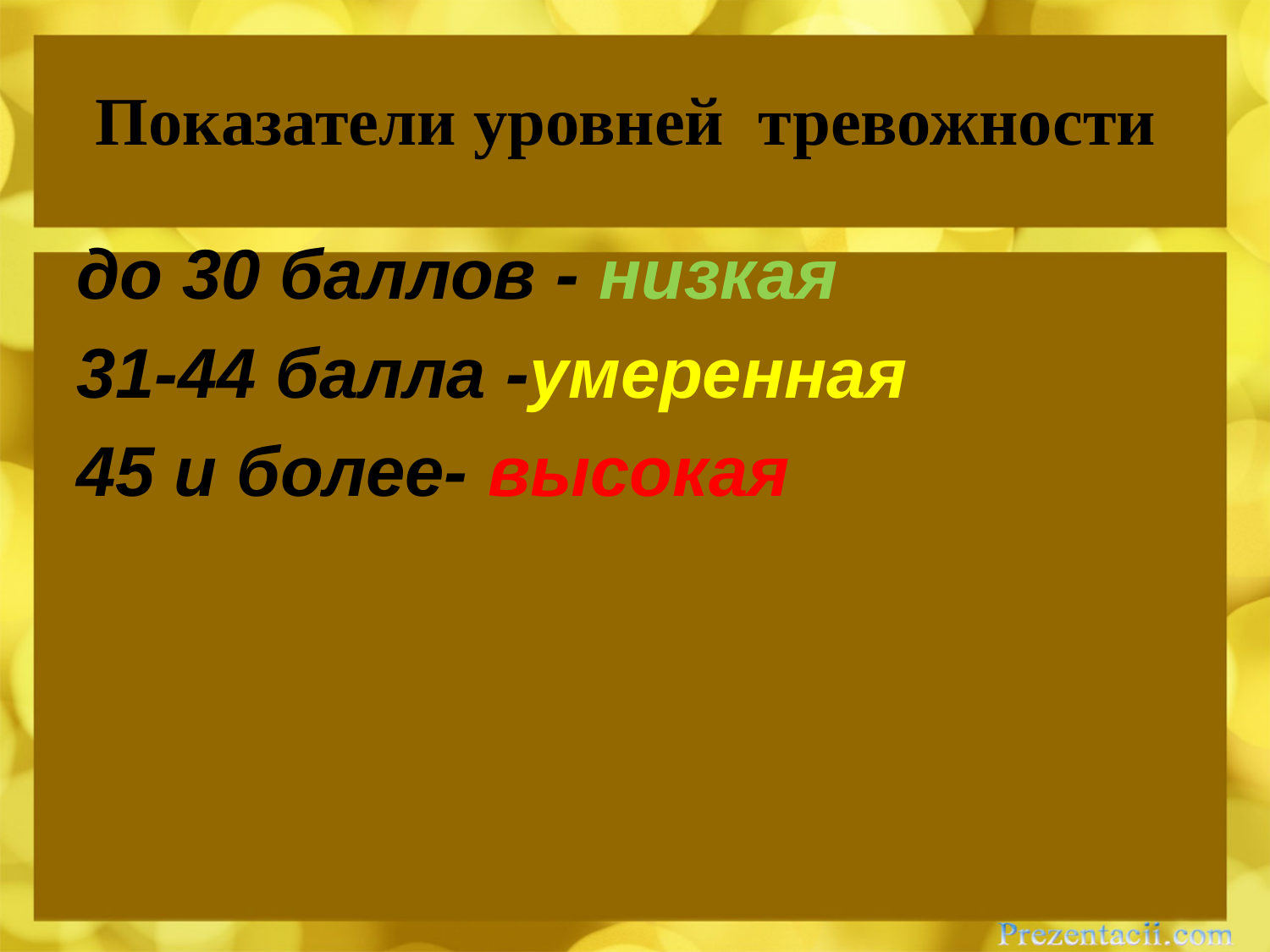

# Показатели уровней  тревожности
до 30 баллов - низкая
31-44 балла -умеренная
45 и более- высокая